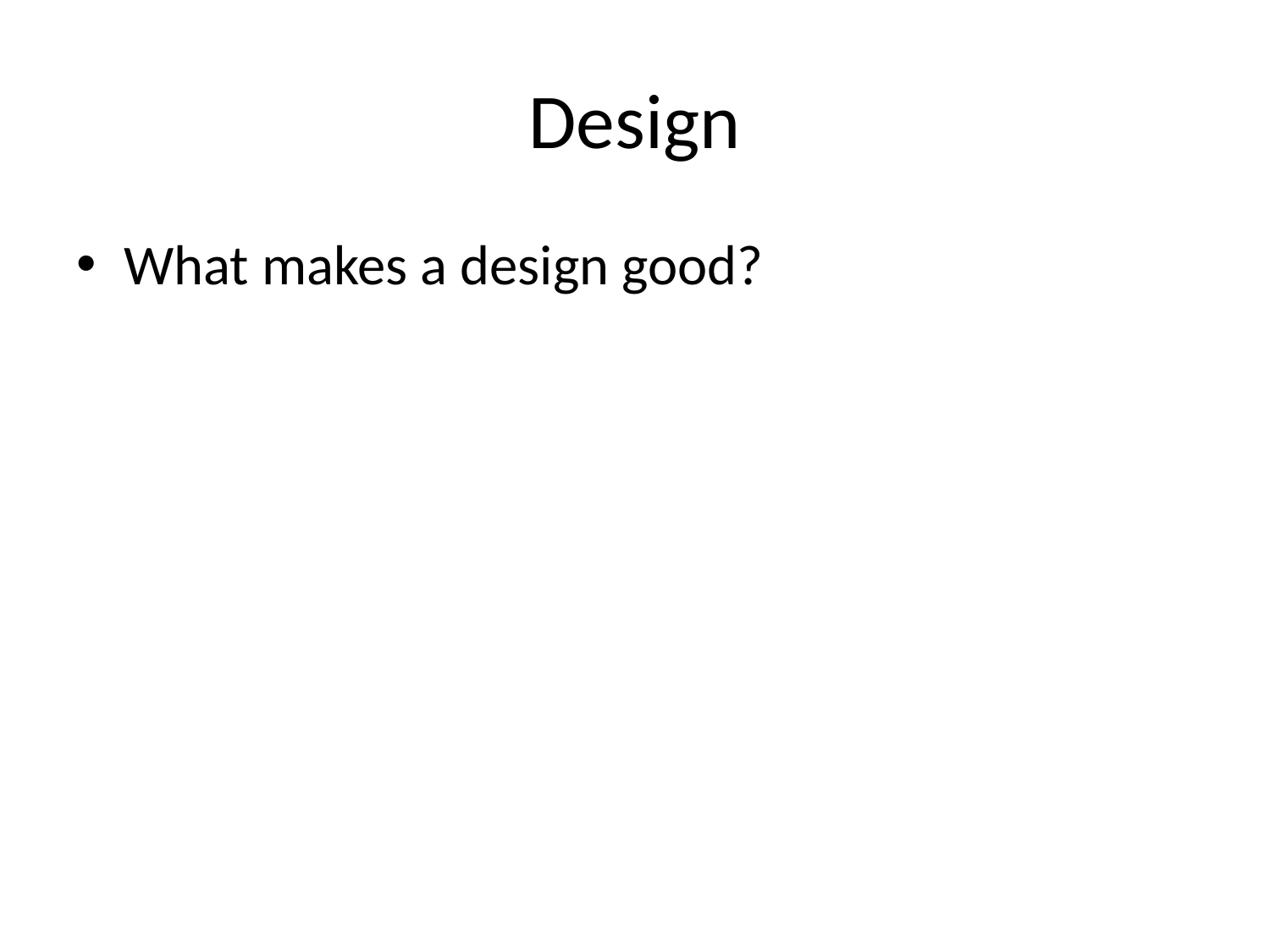

# Design
What makes a design good?